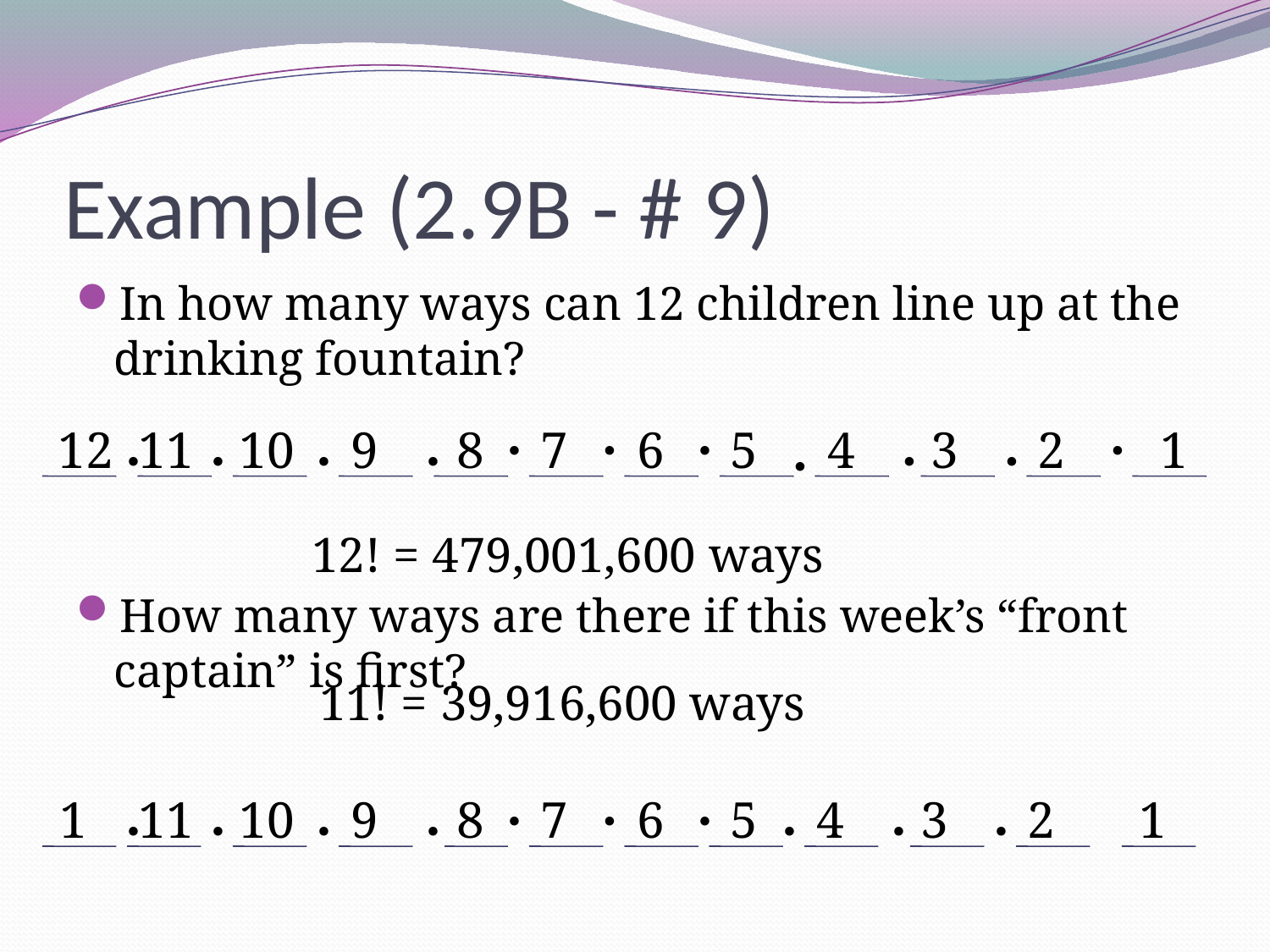

# Example (2.9B - # 9)
In how many ways can 12 children line up at the drinking fountain?

How many ways are there if this week’s “front captain” is first?
12
11
10
9
8
7
6
5
4
3
2
1
∙
∙
∙
∙
∙
∙
∙
∙
∙
∙
∙
12! = 479,001,600 ways
11! = 39,916,600 ways
1
11
10
9
8
7
6
5
4
3
2
1
∙
∙
∙
∙
∙
∙
∙
∙
∙
∙